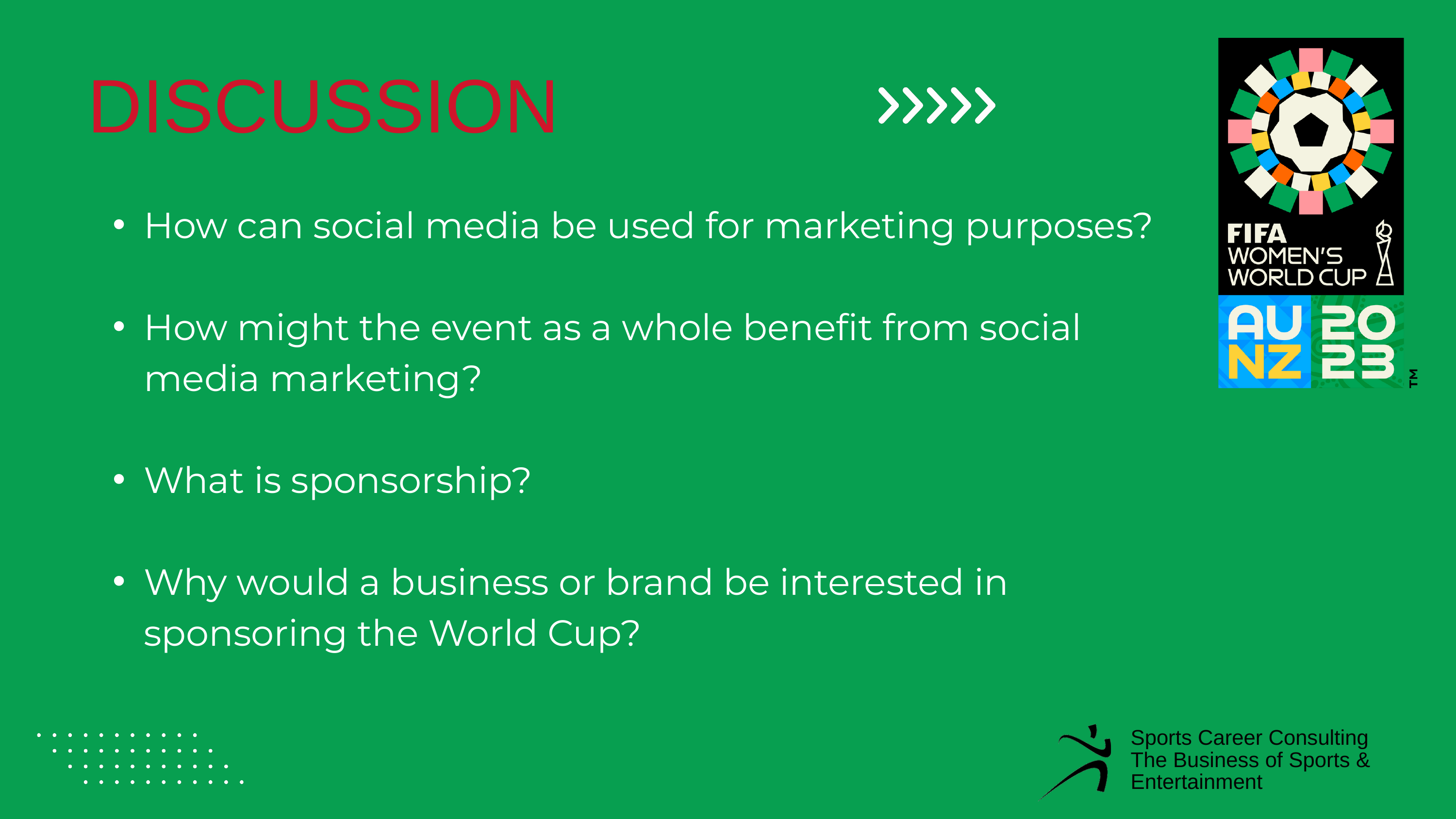

DISCUSSION

How can social media be used for marketing purposes?

How might the event as a whole benefit from social media marketing?

What is sponsorship?

Why would a business or brand be interested in sponsoring the World Cup?

Sports Career Consulting
The Business of Sports & Entertainment